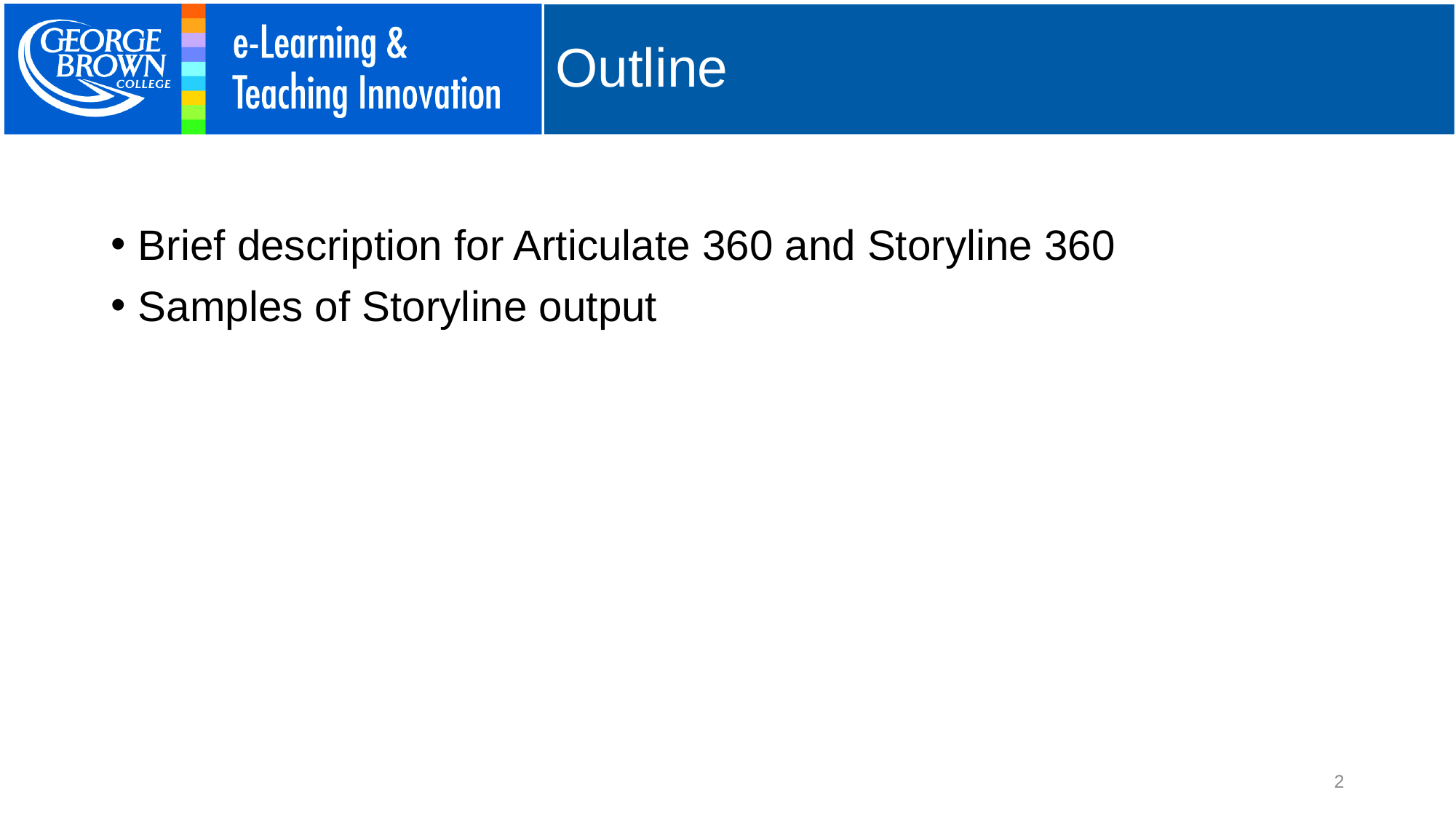

# Outline
Brief description for Articulate 360 and Storyline 360
Samples of Storyline output

2